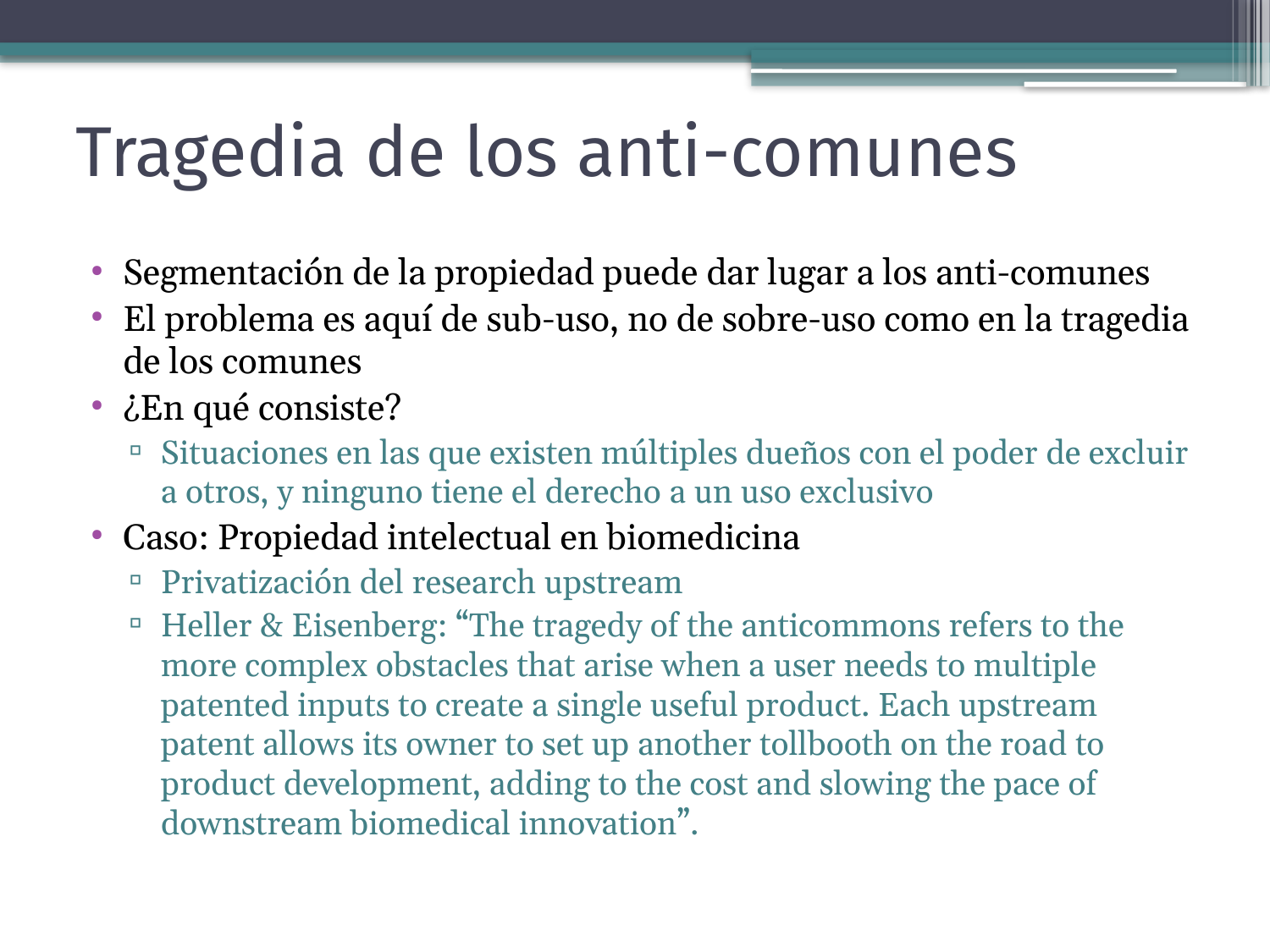

# Tragedia de los anti-comunes
Segmentación de la propiedad puede dar lugar a los anti-comunes
El problema es aquí de sub-uso, no de sobre-uso como en la tragedia de los comunes
¿En qué consiste?
Situaciones en las que existen múltiples dueños con el poder de excluir a otros, y ninguno tiene el derecho a un uso exclusivo
Caso: Propiedad intelectual en biomedicina
Privatización del research upstream
Heller & Eisenberg: “The tragedy of the anticommons refers to the more complex obstacles that arise when a user needs to multiple patented inputs to create a single useful product. Each upstream patent allows its owner to set up another tollbooth on the road to product development, adding to the cost and slowing the pace of downstream biomedical innovation”.